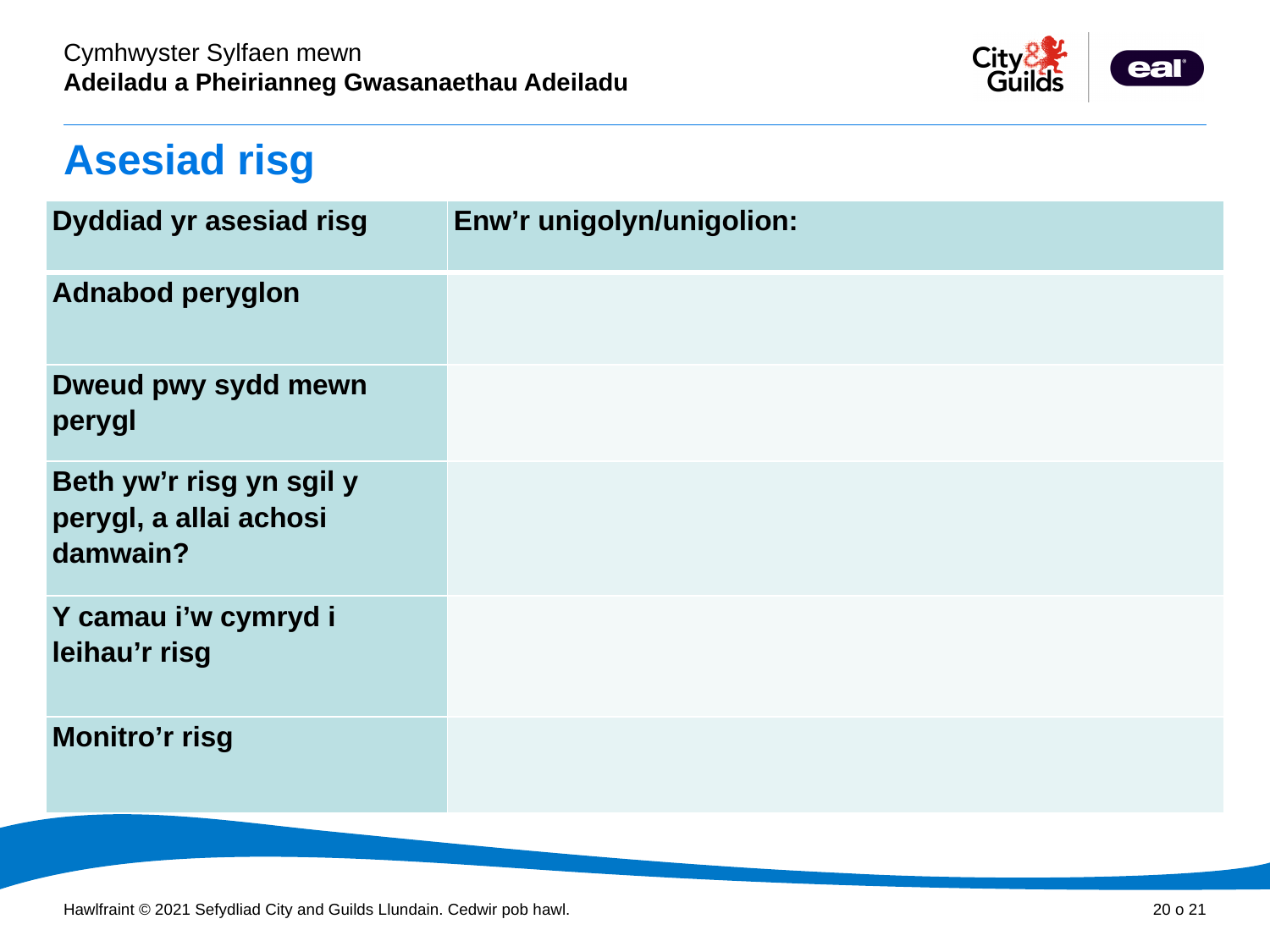

# Asesiad risg
| Dyddiad yr asesiad risg | Enw’r unigolyn/unigolion: |
| --- | --- |
| Adnabod peryglon |  |
| Dweud pwy sydd mewn perygl |  |
| Beth yw’r risg yn sgil y perygl, a allai achosi damwain? |  |
| Y camau i’w cymryd i leihau’r risg |  |
| Monitro’r risg |  |